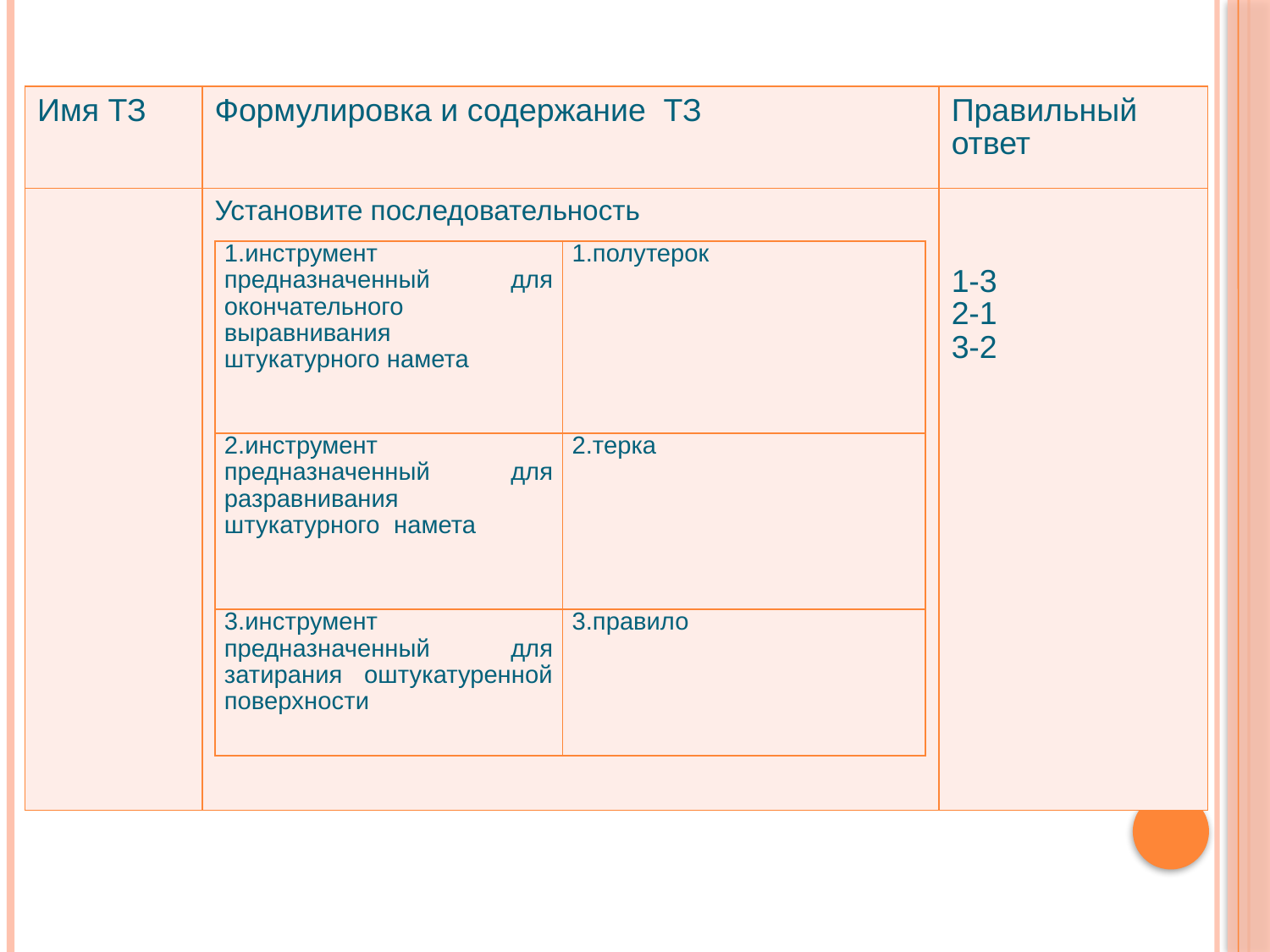

| Имя ТЗ | Формулировка и содержание ТЗ | Правильный ответ |
| --- | --- | --- |
|  | Установите последовательность | 1-3 2-1 3-2 |
| 1.инструмент предназначенный для окончательного выравнивания штукатурного намета | 1.полутерок |
| --- | --- |
| 2.инструмент предназначенный для разравнивания штукатурного намета | 2.терка |
| 3.инструмент предназначенный для затирания оштукатуренной поверхности | 3.правило |